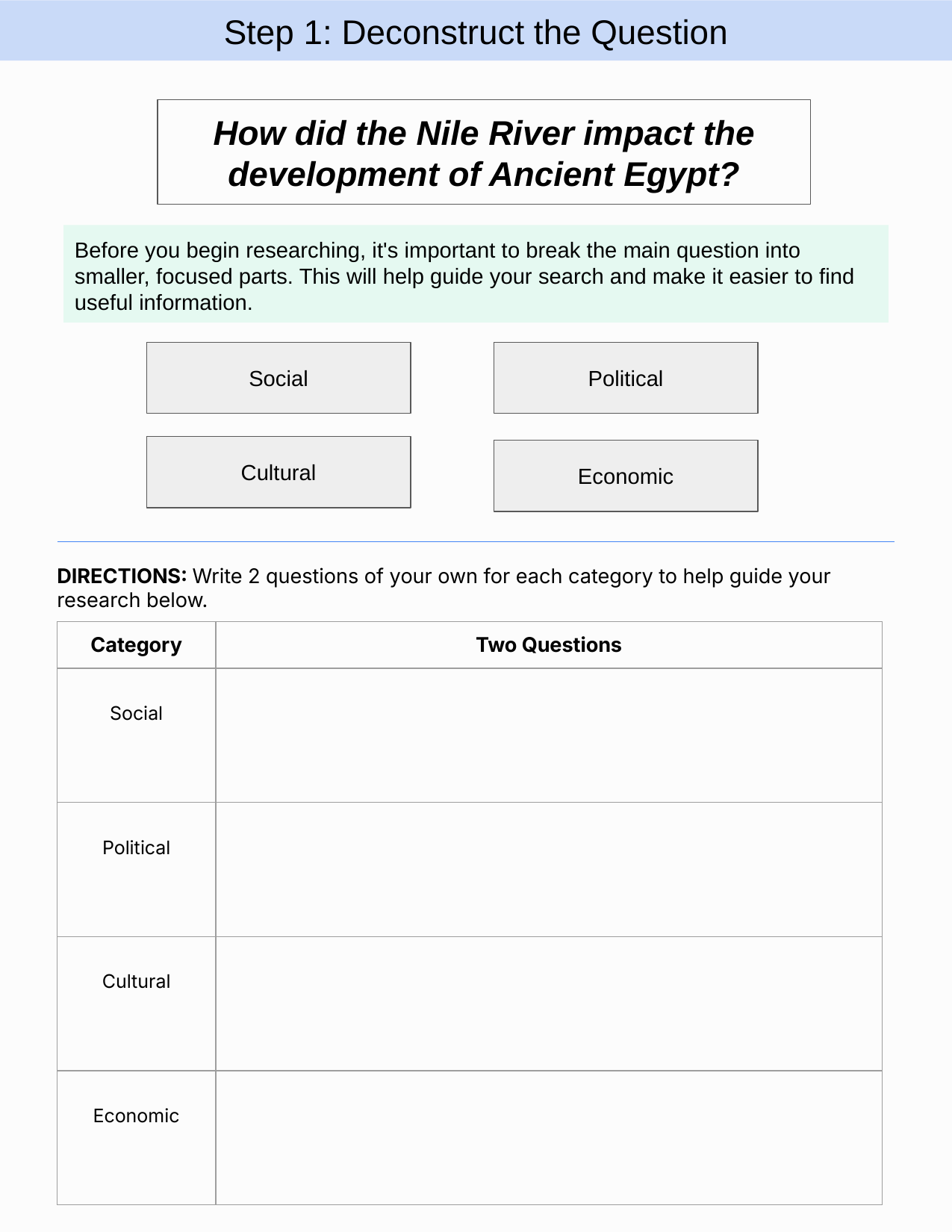

Step 1: Deconstruct the Question
How did the Nile River impact the development of Ancient Egypt?
Before you begin researching, it's important to break the main question into smaller, focused parts. This will help guide your search and make it easier to find useful information.
Social
Political
Cultural
Economic
DIRECTIONS: Write 2 questions of your own for each category to help guide your research below.
| Category | Two Questions |
| --- | --- |
| Social |  |
| Political |  |
| Cultural |  |
| Economic |  |